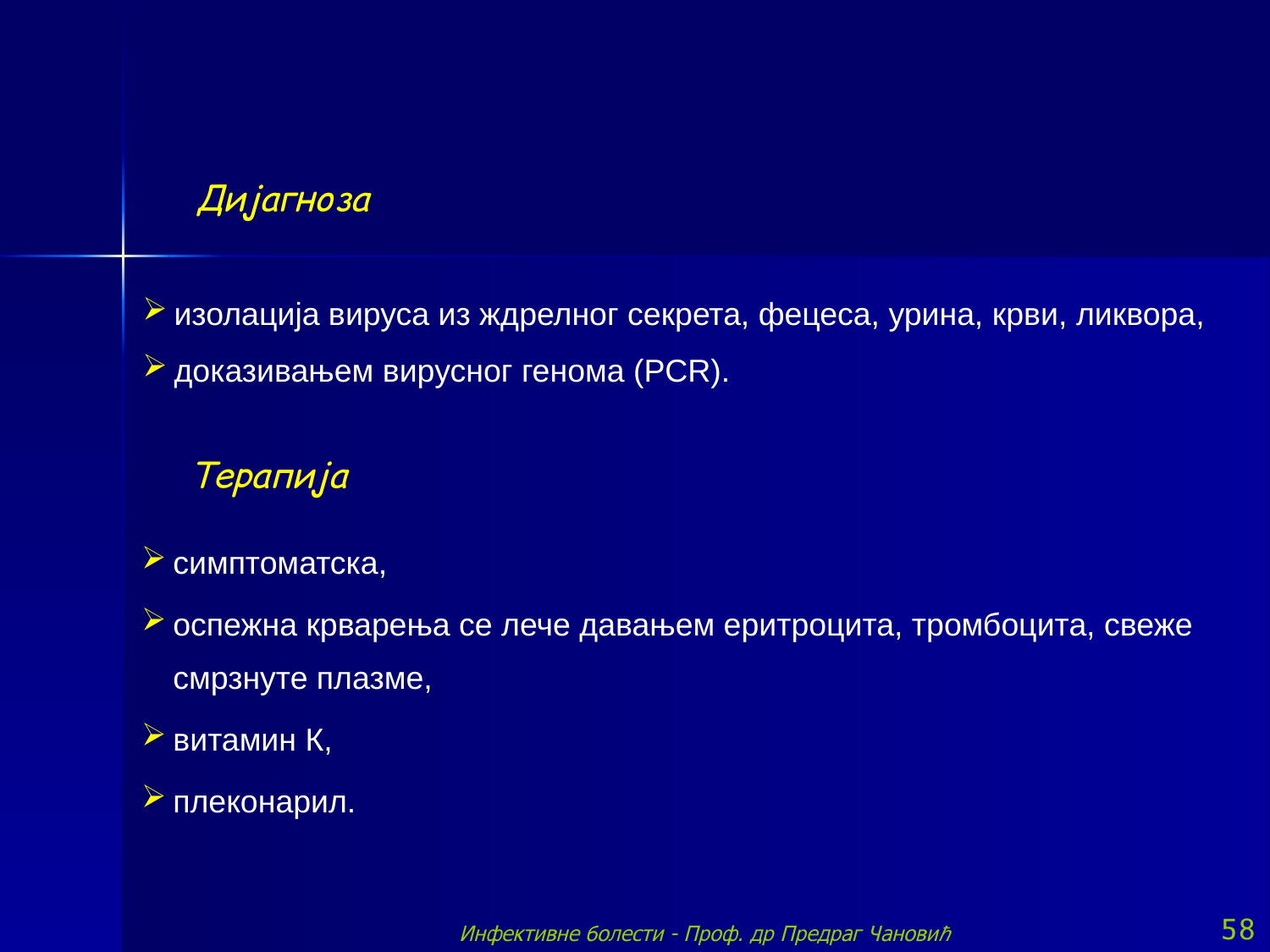

Дијагноза
изолација вируса из ждрелног секрета, фецеса, урина, крви, ликвора,
доказивањем вирусног генома (PCR).
Терапија
симптоматска,
оспежна крварења се лече давањем еритроцита, тромбоцита, свеже
смрзнуте плазме,
витамин К,
плеконарил.
Инфективне болести - Проф. др Предраг Чановић
58